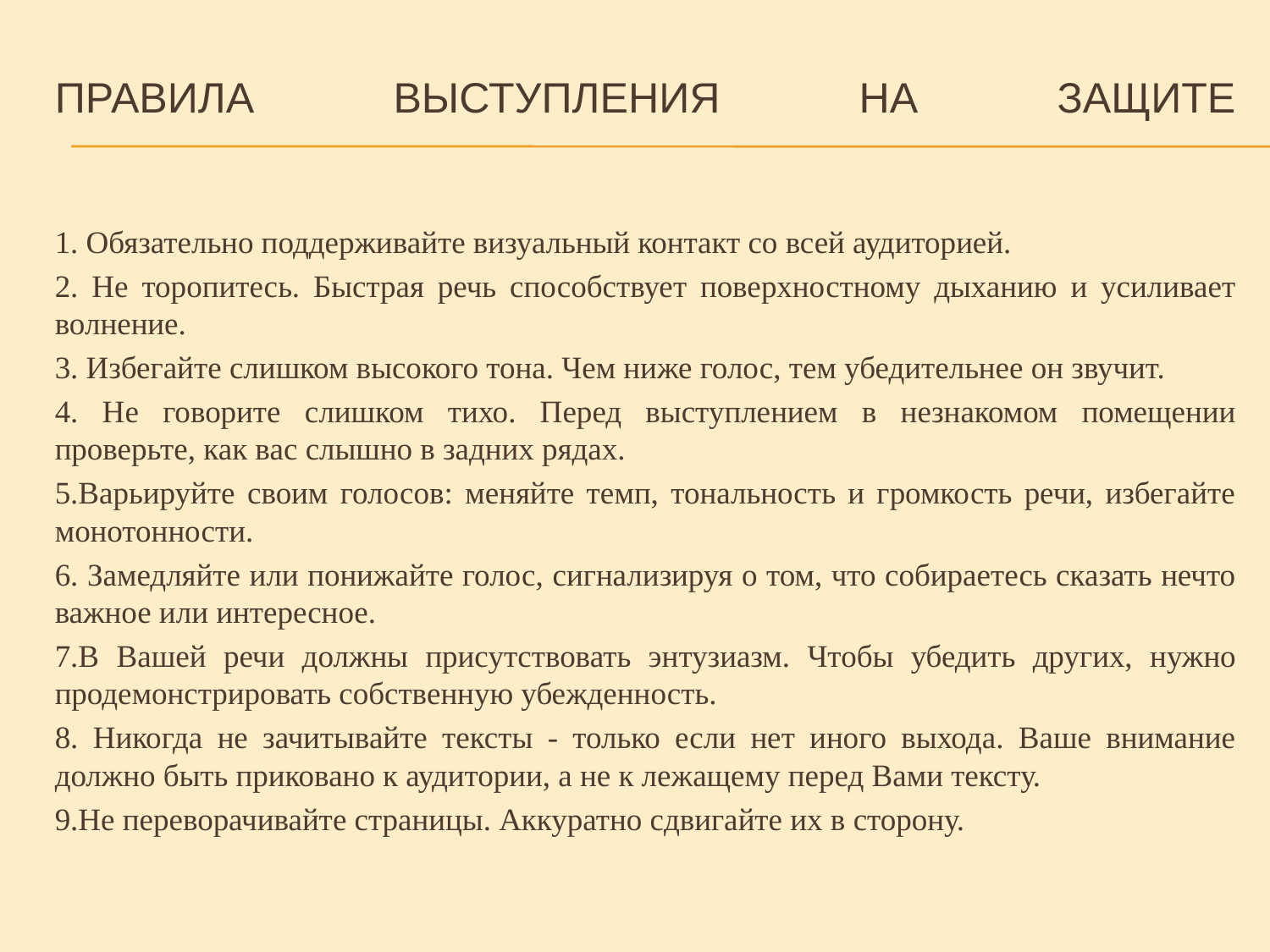

# ПРАВИЛА ВЫСТУПЛЕНИЯ НА ЗАЩИТЕ
1. Обязательно поддерживайте визуальный контакт со всей аудиторией.
2. Не торопитесь. Быстрая речь способствует поверхностному дыханию и усиливает волнение.
3. Избегайте слишком высокого тона. Чем ниже голос, тем убедительнее он звучит.
4. Не говорите слишком тихо. Перед выступлением в незнакомом помещении проверьте, как вас слышно в задних рядах.
5.Варьируйте своим голосов: меняйте темп, тональность и громкость речи, избегайте монотонности.
6. Замедляйте или понижайте голос, сигнализируя о том, что собираетесь сказать нечто важное или интересное.
7.В Вашей речи должны присутствовать энтузиазм. Чтобы убедить других, нужно продемонстрировать собственную убежденность.
8. Никогда не зачитывайте тексты - только если нет иного выхода. Ваше внимание должно быть приковано к аудитории, а не к лежащему перед Вами тексту.
9.Не переворачивайте страницы. Аккуратно сдвигайте их в сторону.